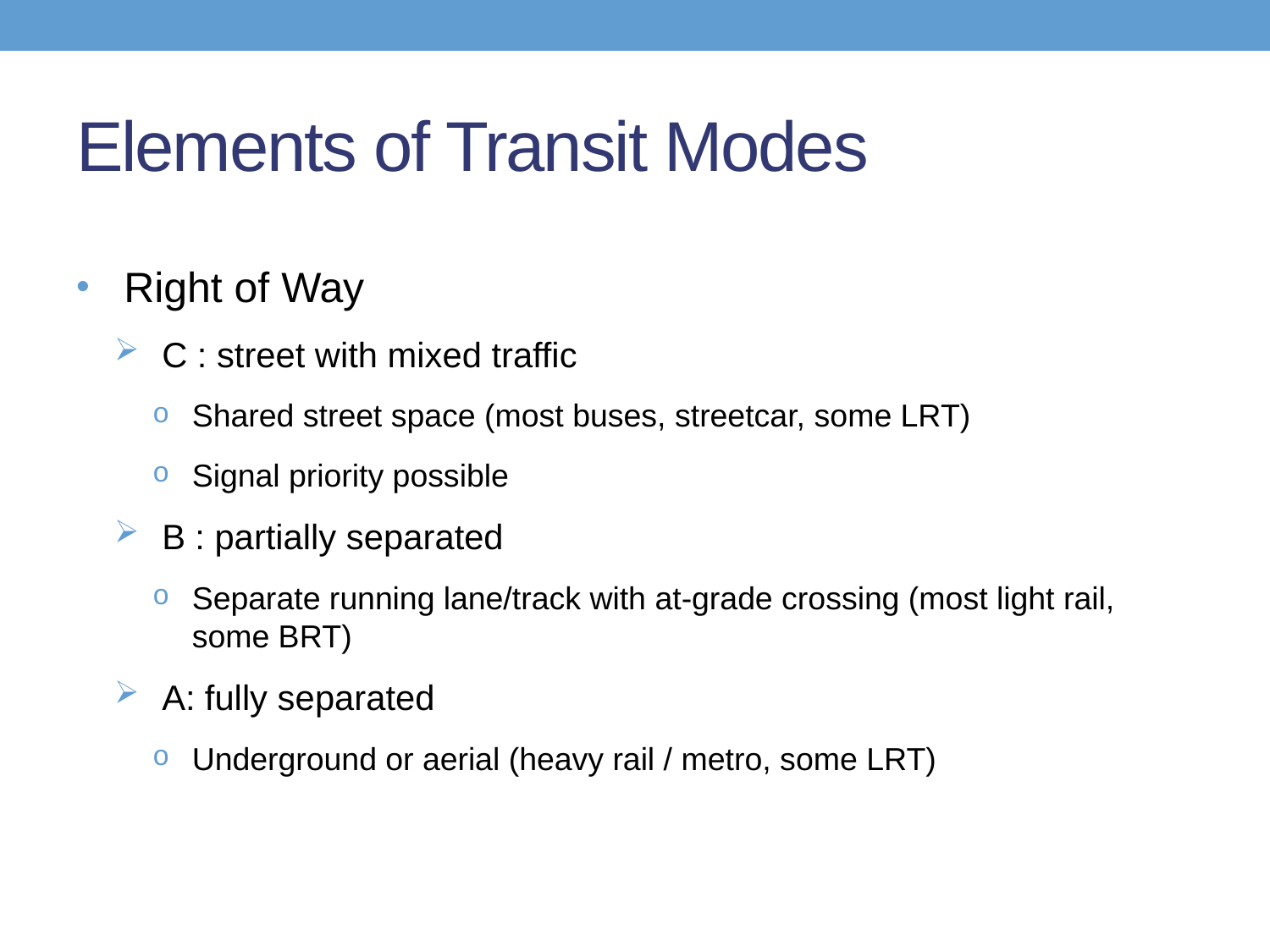

# Elements of Transit Modes
Right of Way
C : street with mixed traffic
Shared street space (most buses, streetcar, some LRT)
Signal priority possible
B : partially separated
Separate running lane/track with at-grade crossing (most light rail, some BRT)
A: fully separated
Underground or aerial (heavy rail / metro, some LRT)